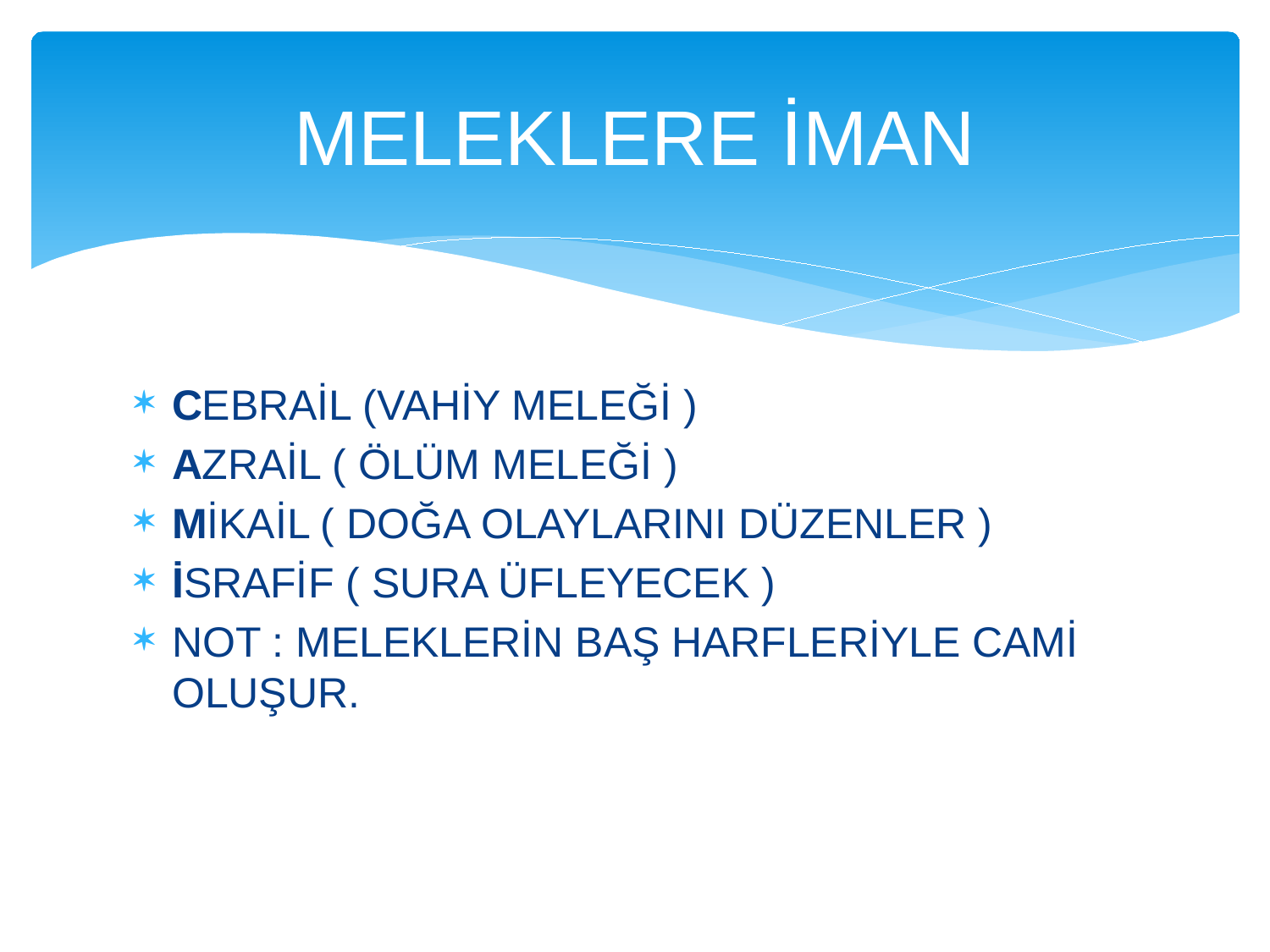

# MELEKLERE İMAN
CEBRAİL (VAHİY MELEĞİ )
AZRAİL ( ÖLÜM MELEĞİ )
MİKAİL ( DOĞA OLAYLARINI DÜZENLER )
İSRAFİF ( SURA ÜFLEYECEK )
NOT : MELEKLERİN BAŞ HARFLERİYLE CAMİ OLUŞUR.